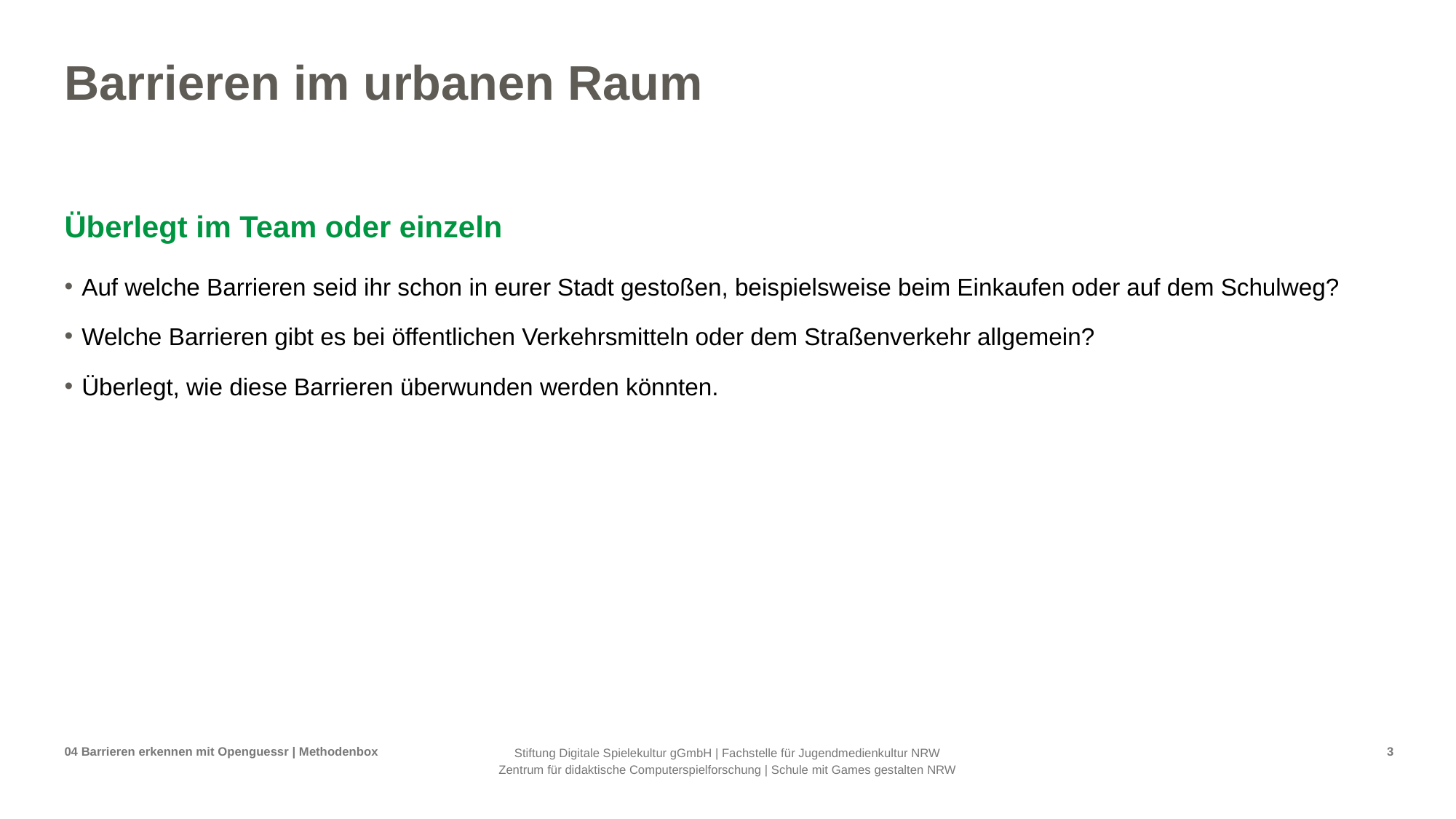

# Barrieren im urbanen Raum
Überlegt im Team oder einzeln
Auf welche Barrieren seid ihr schon in eurer Stadt gestoßen, beispielsweise beim Einkaufen oder auf dem Schulweg?
Welche Barrieren gibt es bei öffentlichen Verkehrsmitteln oder dem Straßenverkehr allgemein?
Überlegt, wie diese Barrieren überwunden werden könnten.

04 Barrieren erkennen mit Openguessr | Methodenbox
3